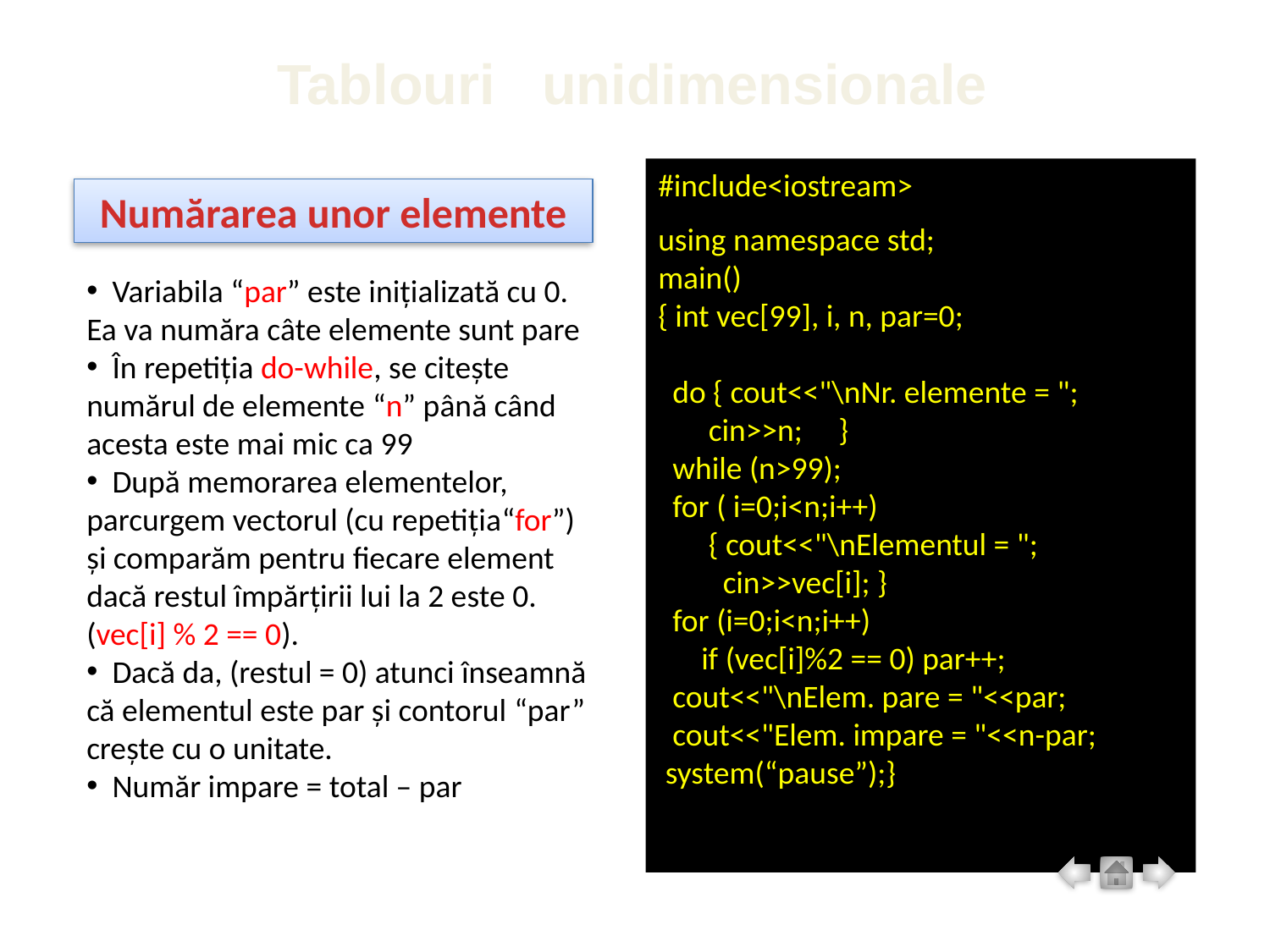

Tablouri   unidimensionale
#include<iostream>
using namespace std;
main()
{ int vec[99], i, n, par=0;

  do { cout<<"\nNr. elemente = ";
       cin>>n;     }
  while (n>99);
  for ( i=0;i<n;i++)
       { cout<<"\nElementul = ";
         cin>>vec[i]; }
  for (i=0;i<n;i++)
      if (vec[i]%2 == 0) par++;
  cout<<"\nElem. pare = "<<par;
  cout<<"Elem. impare = "<<n-par;
 system(“pause”);}

Numărarea unor elemente
  Variabila “par” este inițializată cu 0. Ea va număra câte elemente sunt pare
  În repetiția do-while, se citește numărul de elemente “n” până când acesta este mai mic ca 99
  După memorarea elementelor, parcurgem vectorul (cu repetiția“for”) și comparăm pentru fiecare element dacă restul împărțirii lui la 2 este 0. (vec[i] % 2 == 0).
  Dacă da, (restul = 0) atunci înseamnă că elementul este par și contorul “par” crește cu o unitate.
  Număr impare = total – par